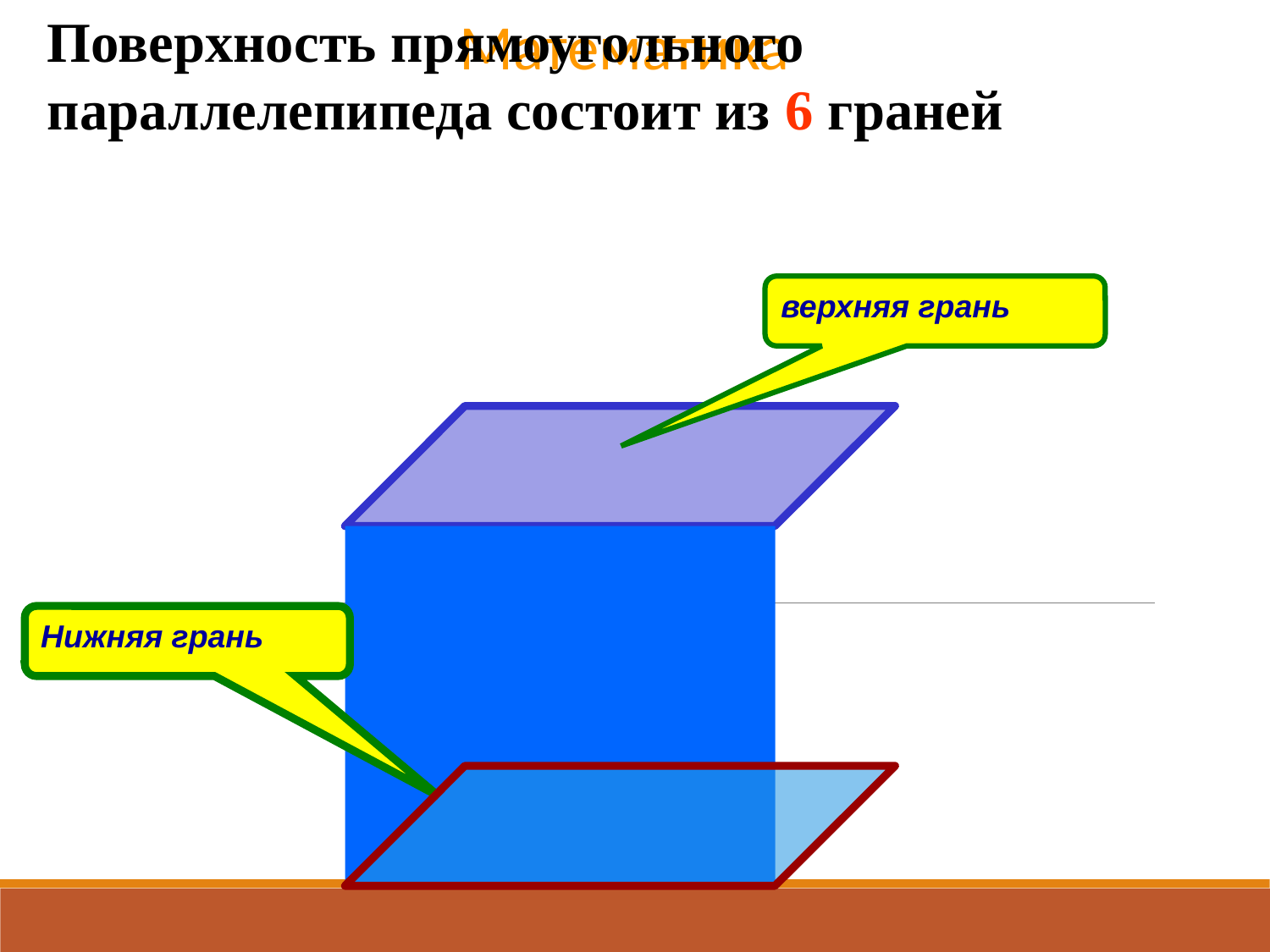

Поверхность прямоугольного параллелепипеда состоит из 6 граней
верхняя грань

Нижняя грань